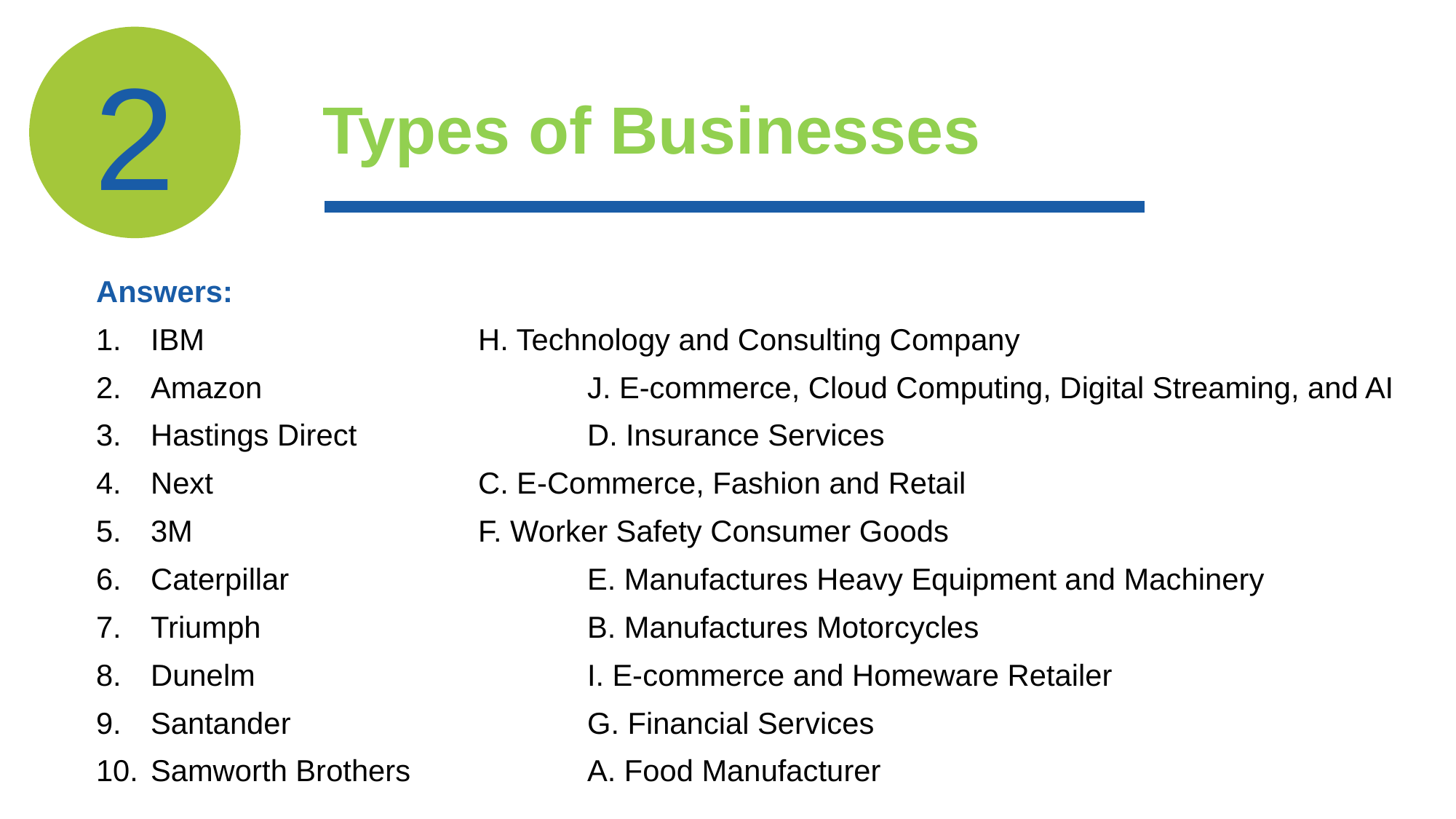

2
# Types of Businesses
Answers:
IBM  			H. Technology and Consulting Company
Amazon  			J. E-commerce, Cloud Computing, Digital Streaming, and AI
Hastings Direct  		D. Insurance Services
Next  			C. E-Commerce, Fashion and Retail
3M  			F. Worker Safety Consumer Goods
Caterpillar 	 		E. Manufactures Heavy Equipment and Machinery
Triumph 			B. Manufactures Motorcycles
Dunelm 			I. E-commerce and Homeware Retailer
Santander 			G. Financial Services
Samworth Brothers 		A. Food Manufacturer